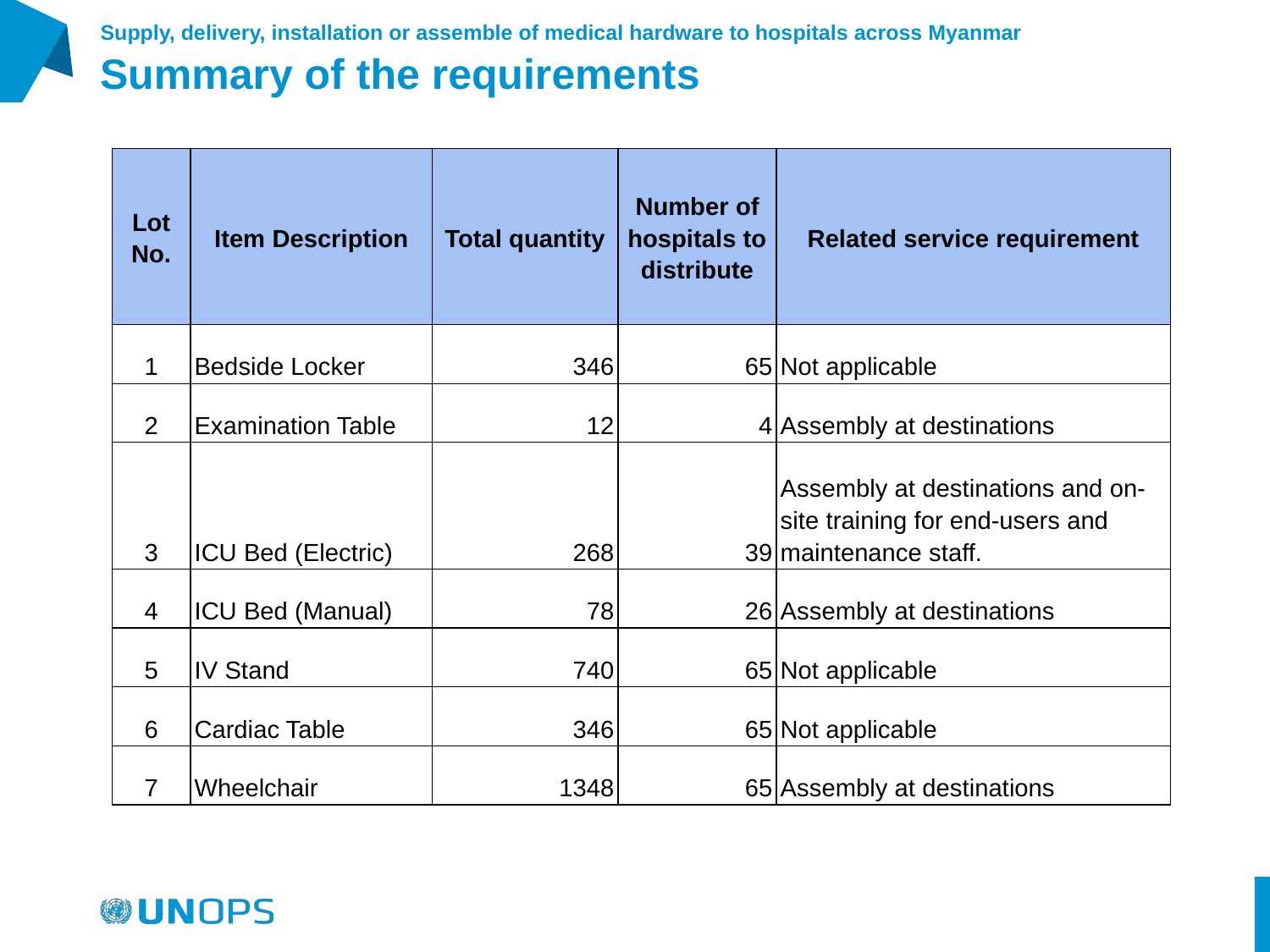

Supply, delivery, installation or assemble of medical hardware to hospitals across Myanmar
# Summary of the requirements

| Lot No. | Item Description | Total quantity | Number of hospitals to distribute | Related service requirement |
| --- | --- | --- | --- | --- |
| 1 | Bedside Locker | 346 | 65 | Not applicable |
| 2 | Examination Table | 12 | 4 | Assembly at destinations |
| 3 | ICU Bed (Electric) | 268 | 39 | Assembly at destinations and on-site training for end-users and maintenance staff. |
| 4 | ICU Bed (Manual) | 78 | 26 | Assembly at destinations |
| 5 | IV Stand | 740 | 65 | Not applicable |
| 6 | Cardiac Table | 346 | 65 | Not applicable |
| 7 | Wheelchair | 1348 | 65 | Assembly at destinations |